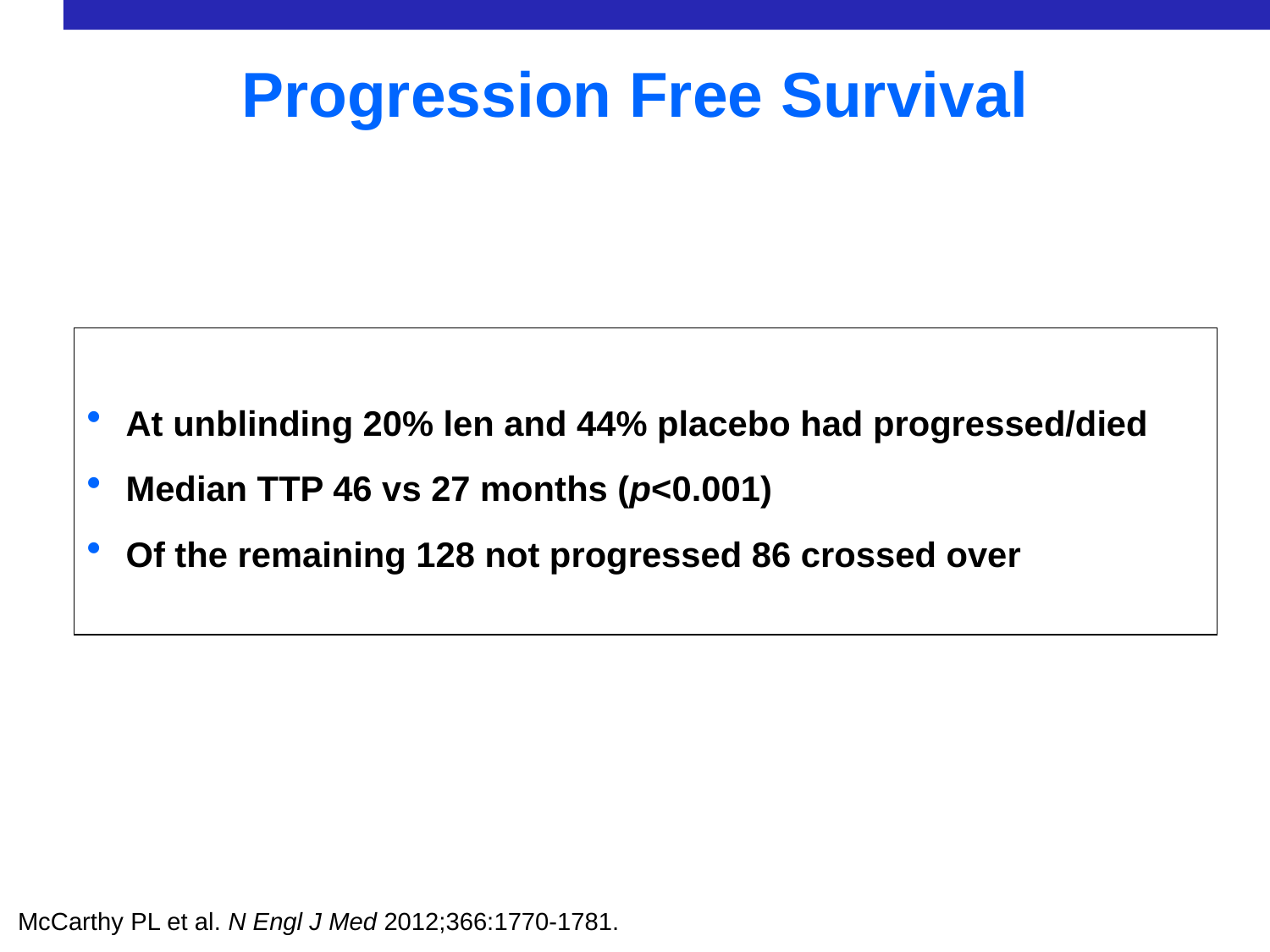

Progression Free Survival
At unblinding 20% len and 44% placebo had progressed/died
Median TTP 46 vs 27 months (p<0.001)
Of the remaining 128 not progressed 86 crossed over
McCarthy PL et al. N Engl J Med 2012;366:1770-1781.